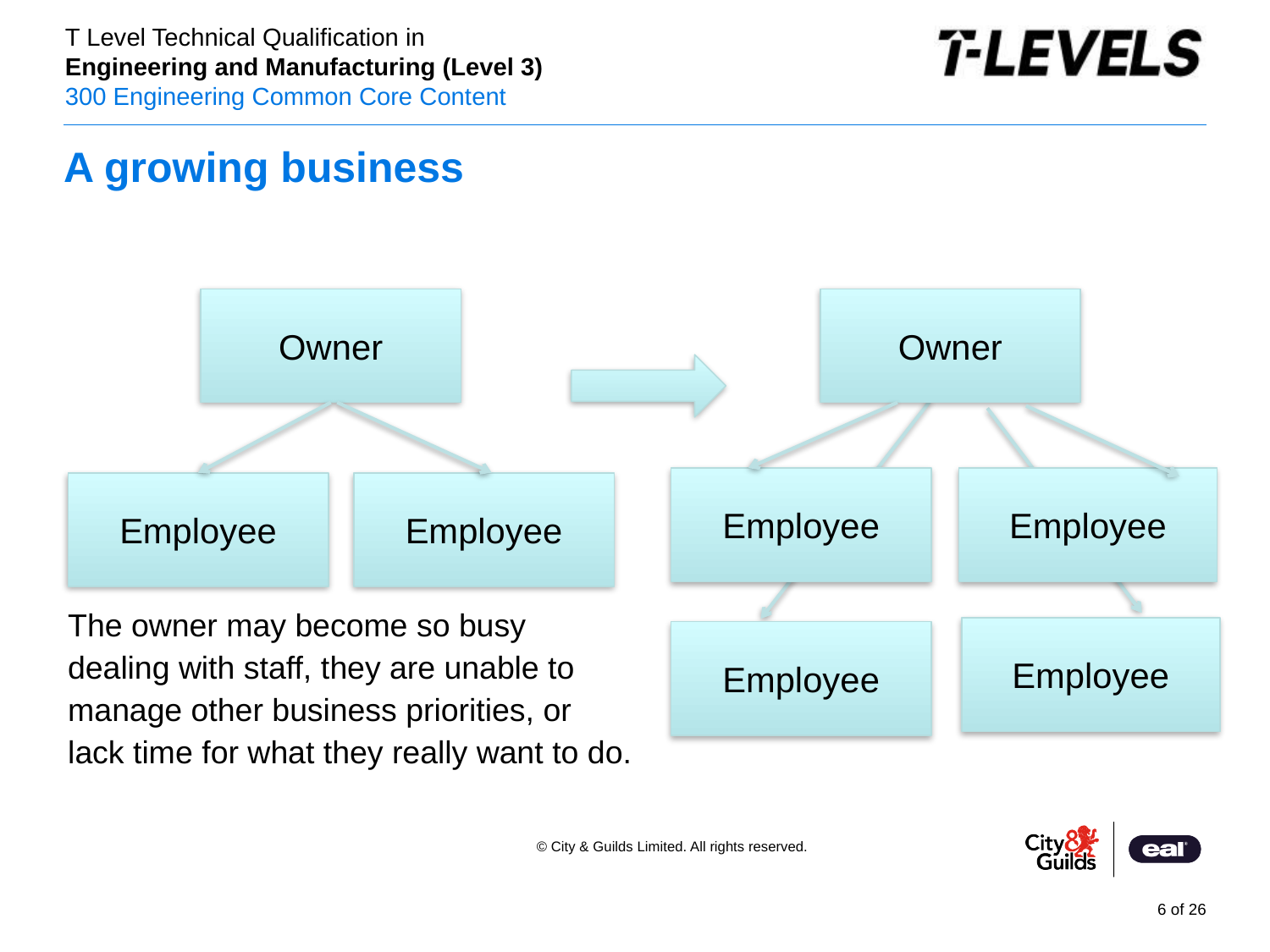

# A growing business
Owner
Owner

Employee
Employee
Employee
Employee
The owner may become so busy dealing with staff, they are unable to manage other business priorities, or lack time for what they really want to do.
Employee
Employee